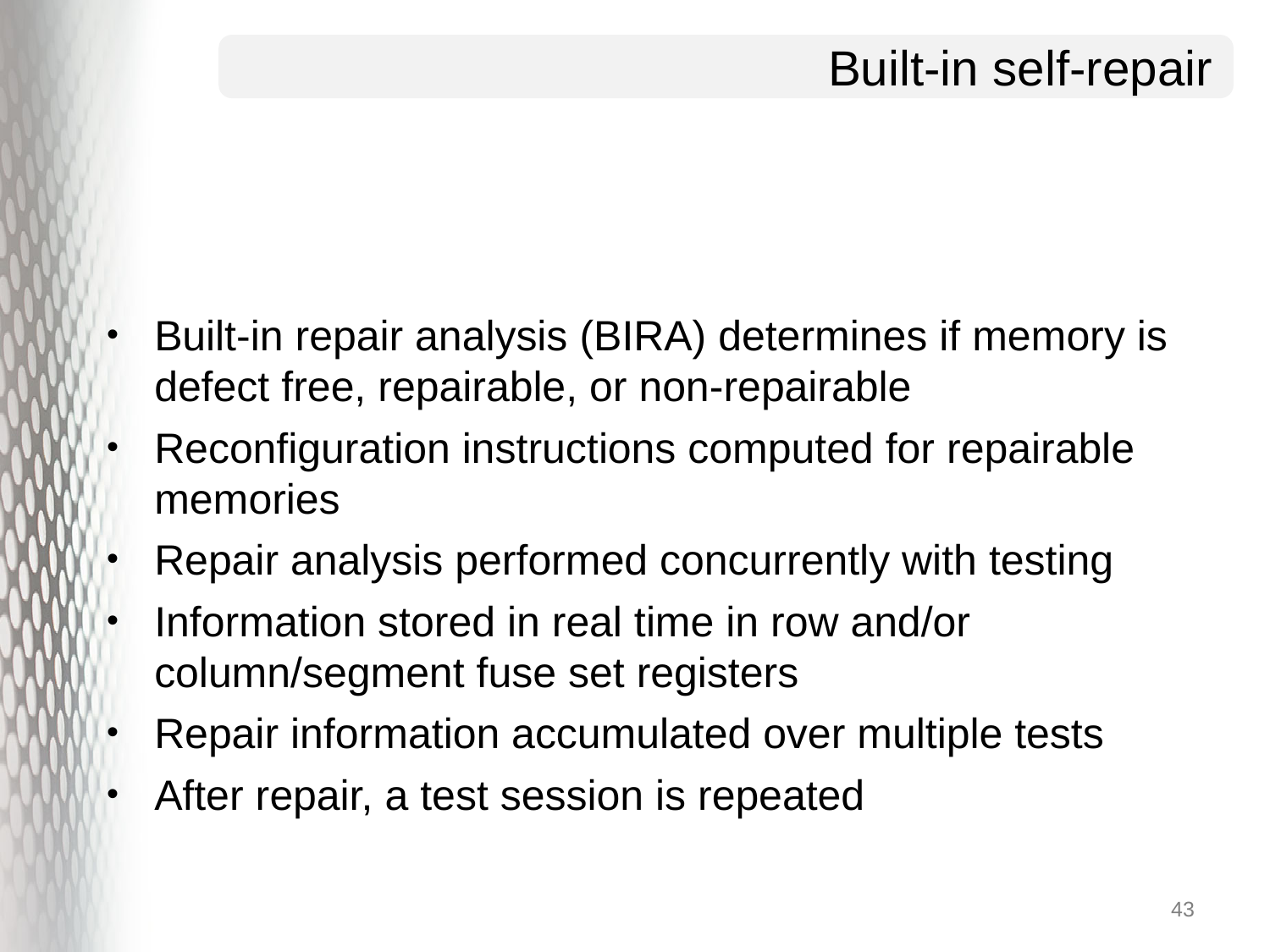

# Built-in self-repair
Built-in repair analysis (BIRA) determines if memory is defect free, repairable, or non-repairable
Reconfiguration instructions computed for repairable memories
Repair analysis performed concurrently with testing
Information stored in real time in row and/or column/segment fuse set registers
Repair information accumulated over multiple tests
After repair, a test session is repeated